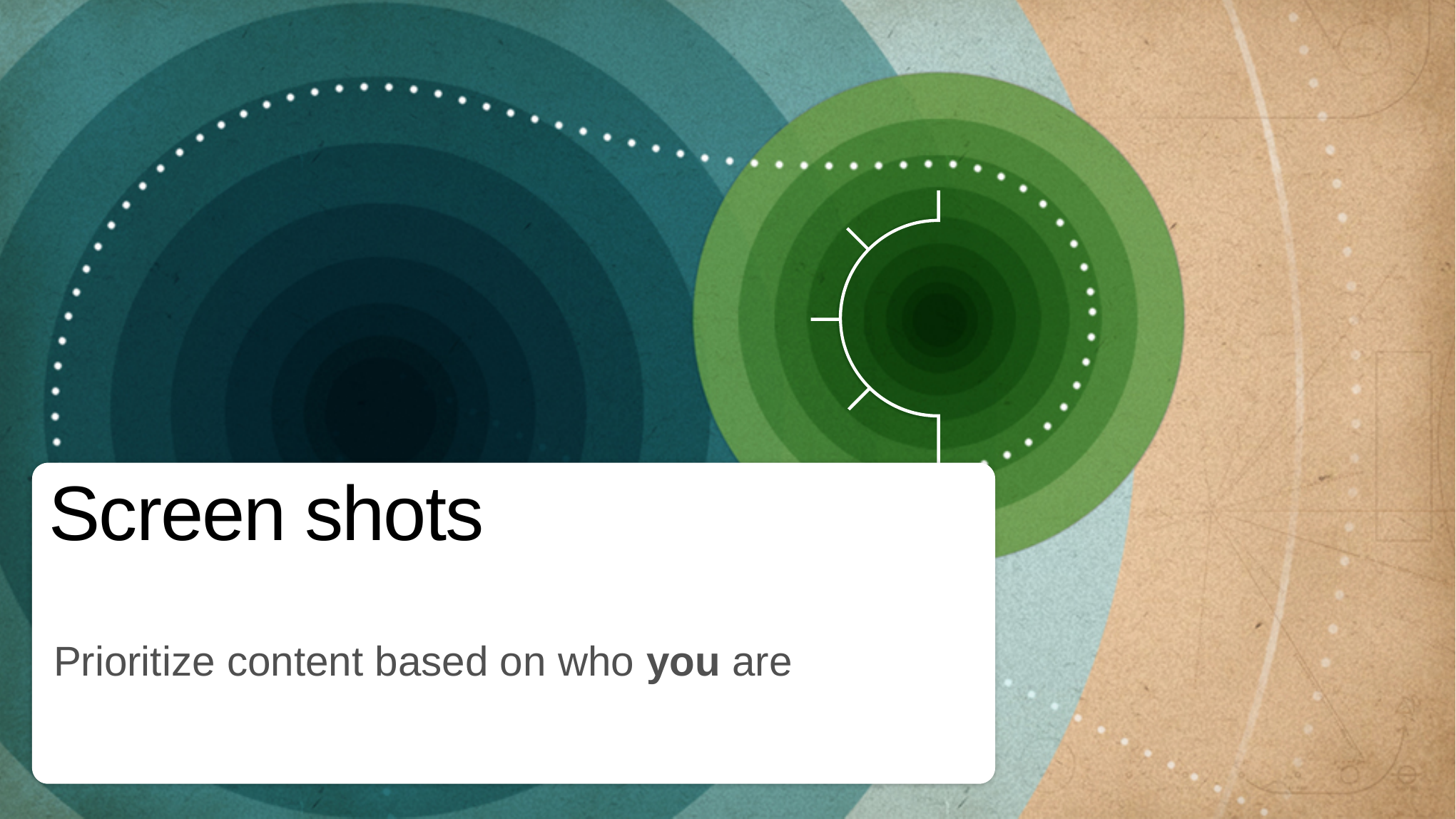

# Screen shots
Prioritize content based on who you are